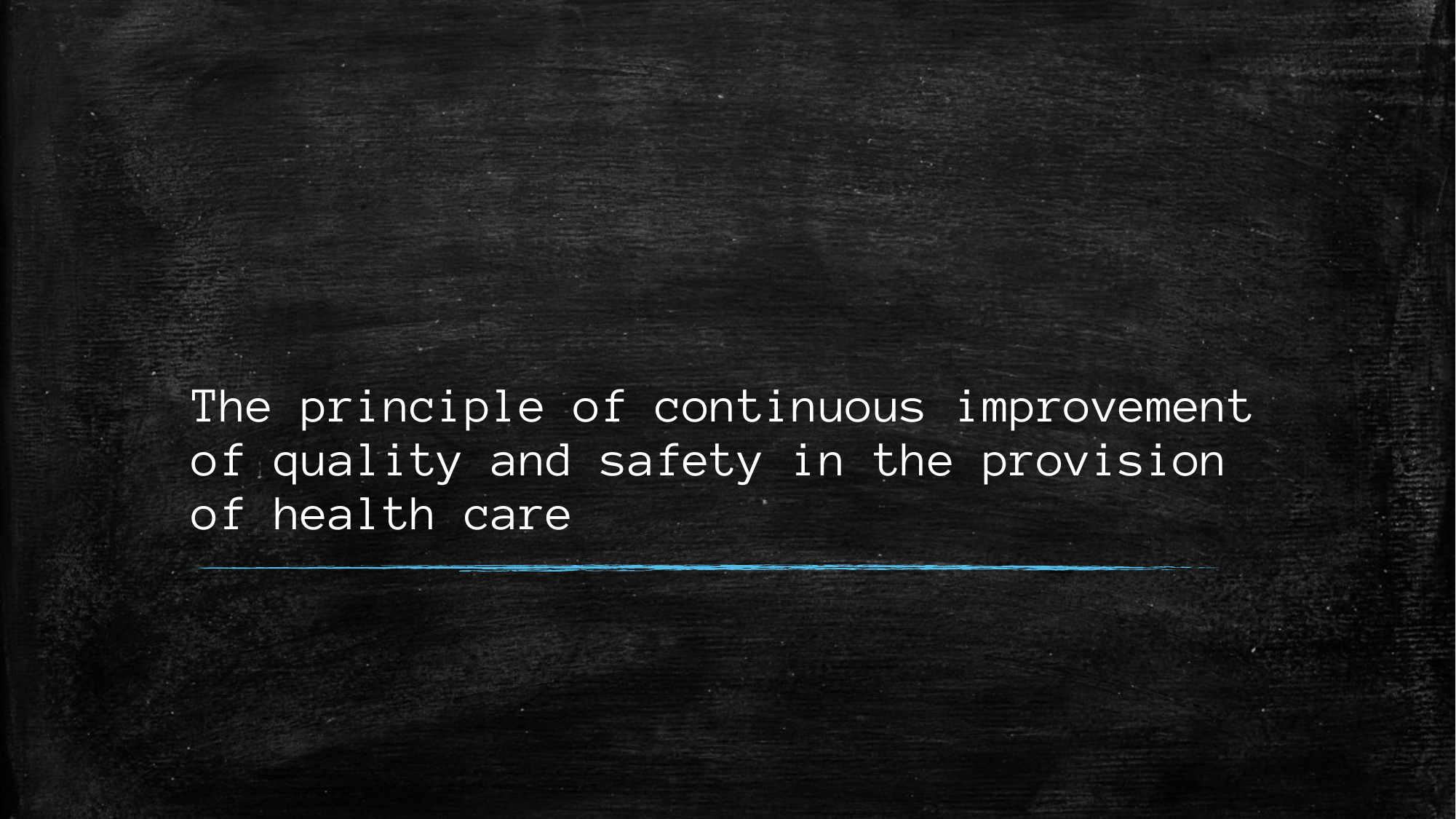

# The principle of continuous improvement of quality and safety in the provision of health care